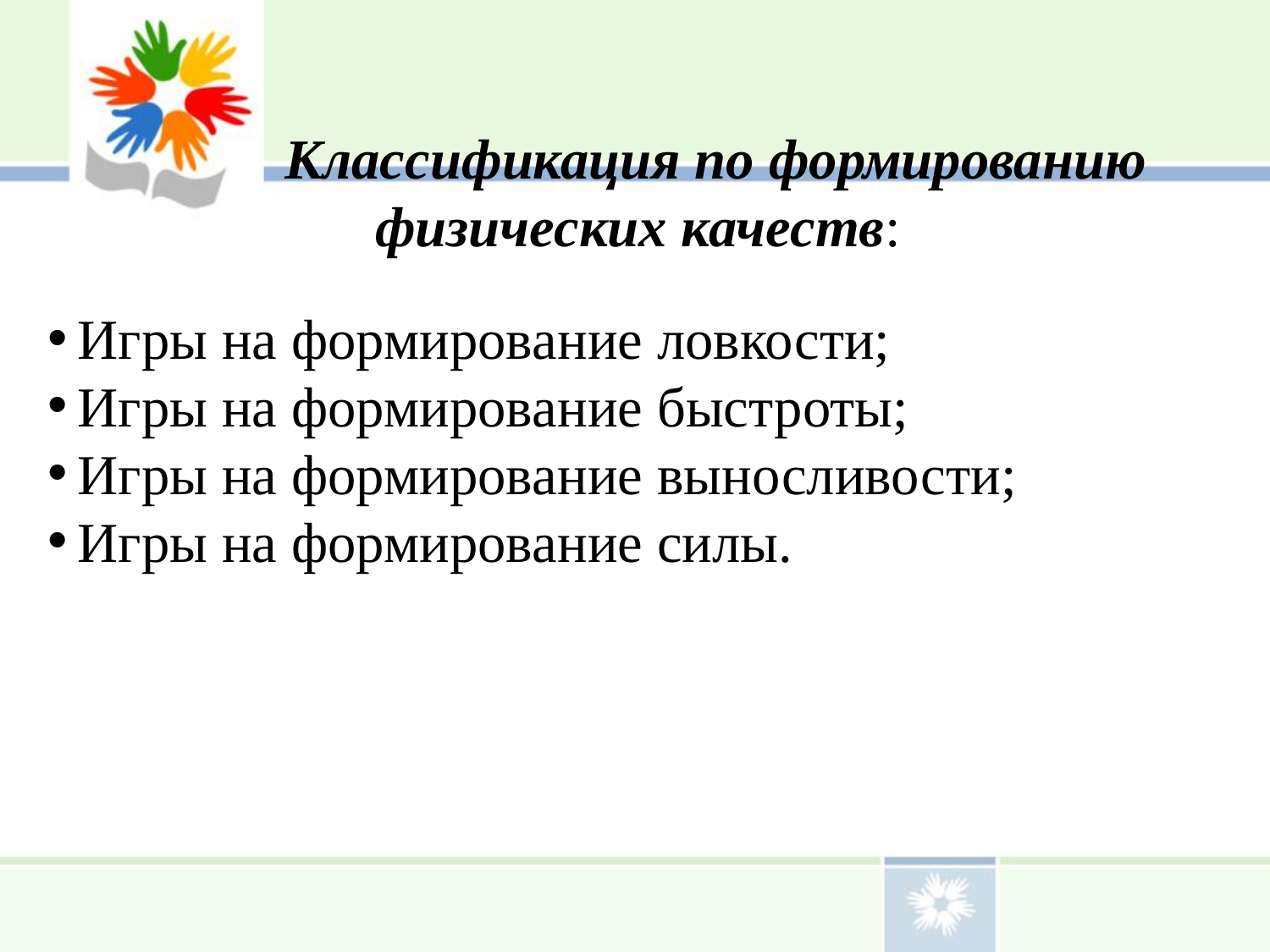

Классификация по формированию физических качеств:
Игры на формирование ловкости;
Игры на формирование быстроты;
Игры на формирование выносливости;
Игры на формирование силы.